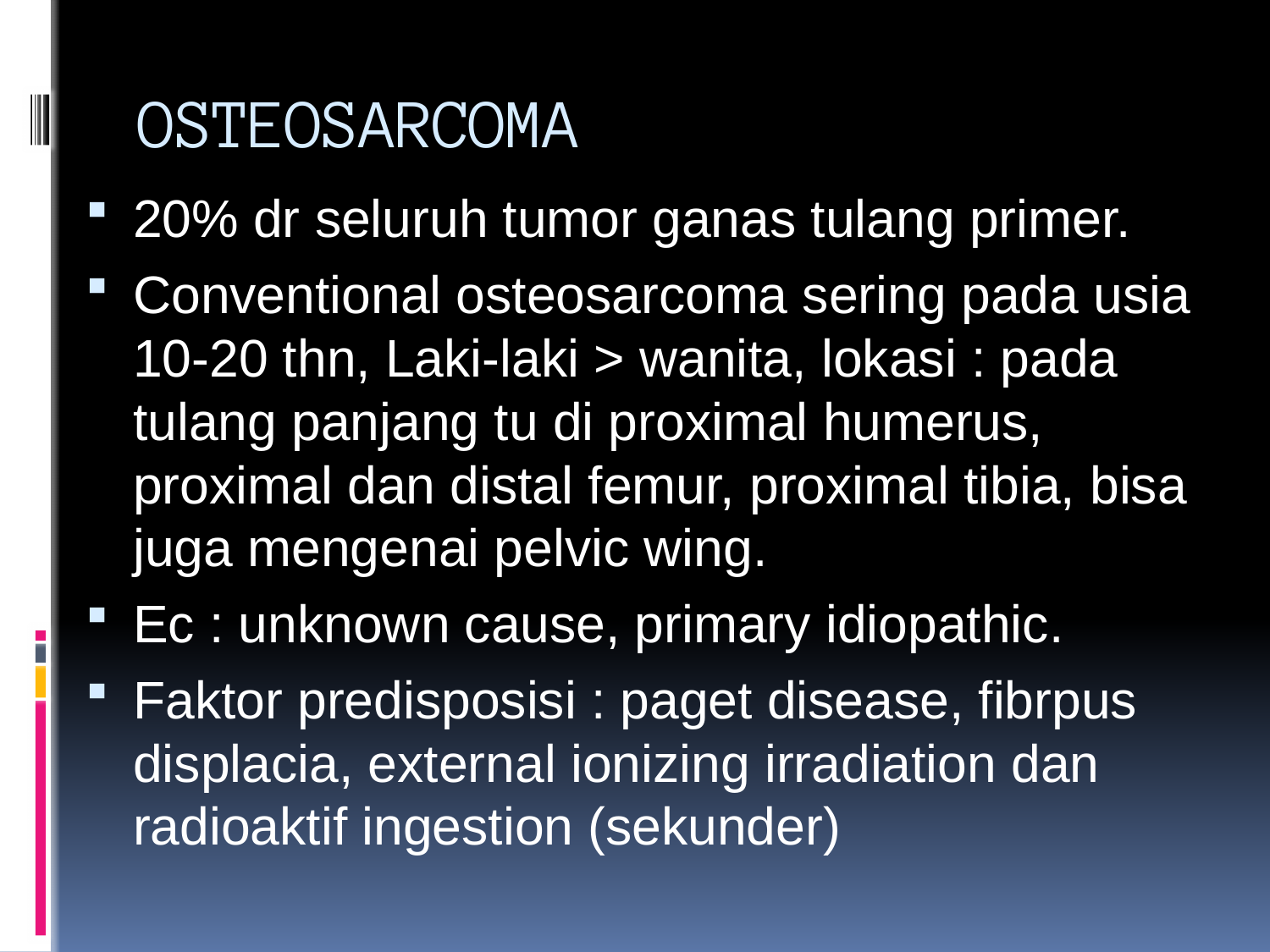

# OSTEOSARCOMA
20% dr seluruh tumor ganas tulang primer.
Conventional osteosarcoma sering pada usia 10-20 thn, Laki-laki > wanita, lokasi : pada tulang panjang tu di proximal humerus, proximal dan distal femur, proximal tibia, bisa juga mengenai pelvic wing.
Ec : unknown cause, primary idiopathic.
Faktor predisposisi : paget disease, fibrpus displacia, external ionizing irradiation dan radioaktif ingestion (sekunder)